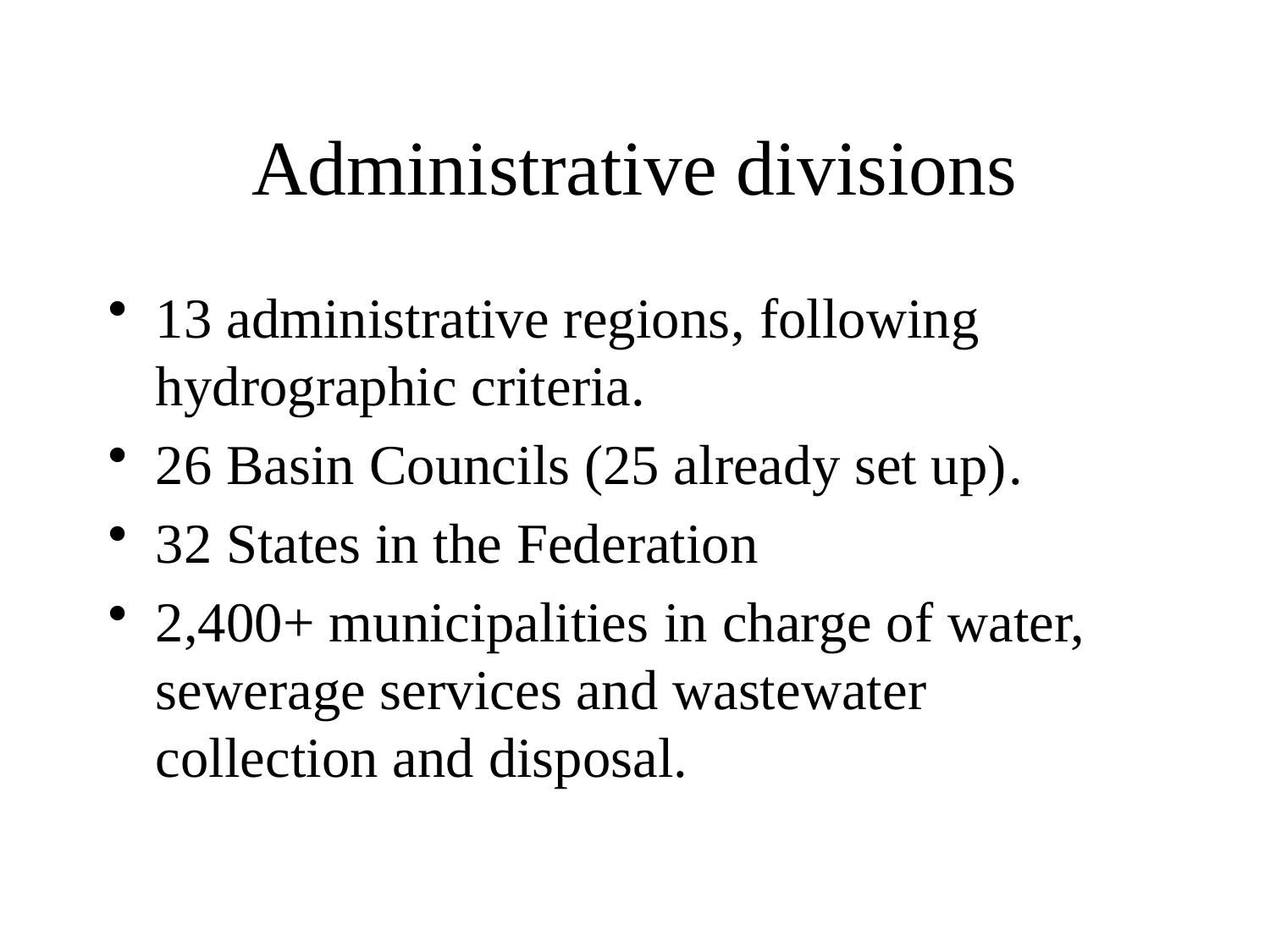

# Administrative divisions
13 administrative regions, following hydrographic criteria.
26 Basin Councils (25 already set up).
32 States in the Federation
2,400+ municipalities in charge of water, sewerage services and wastewater collection and disposal.